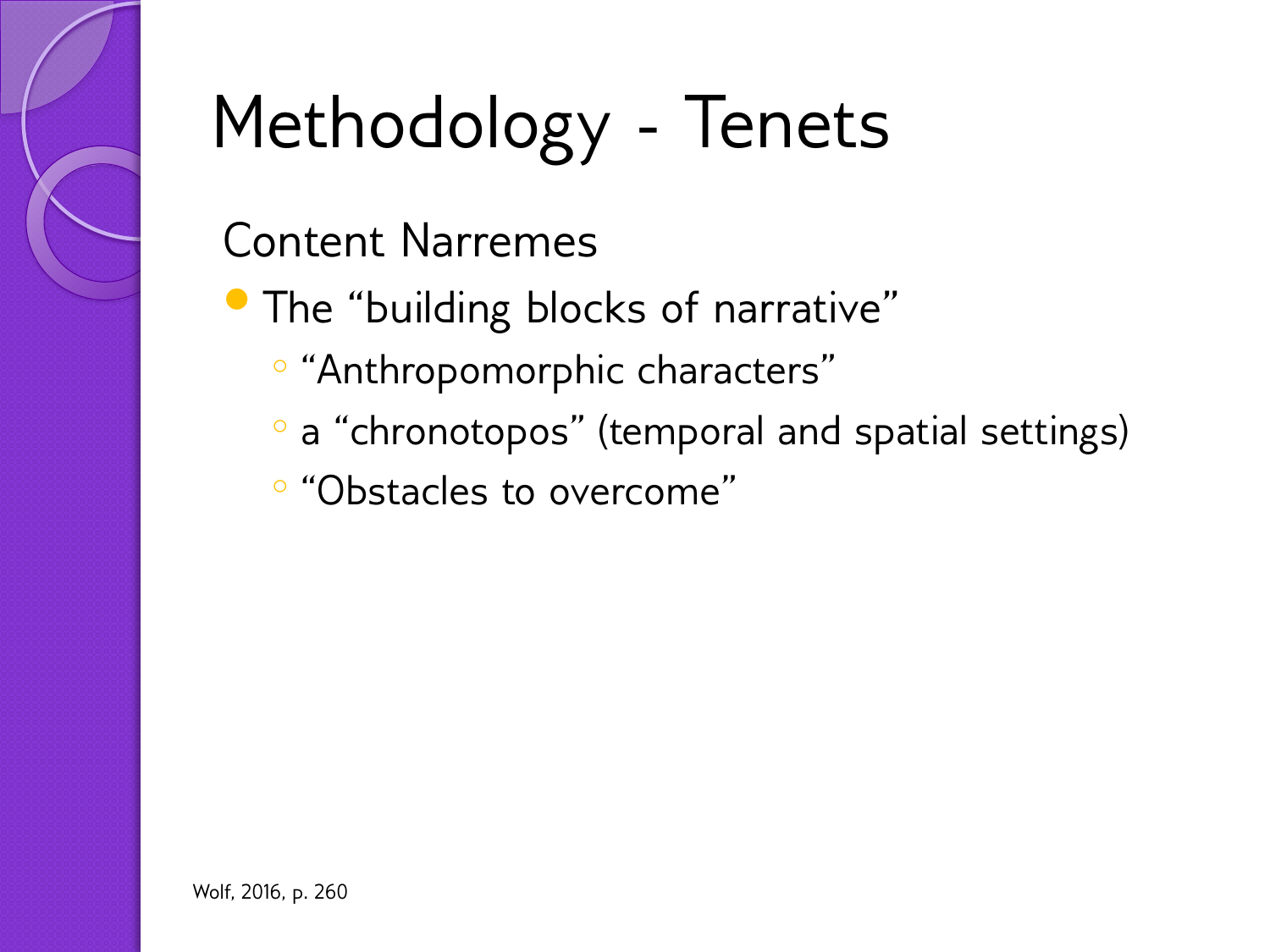

# Methodology - Tenets
Content Narremes
The “building blocks of narrative”
“Anthropomorphic characters”
a “chronotopos” (temporal and spatial settings)
“Obstacles to overcome”

Wolf, 2016, p. 260